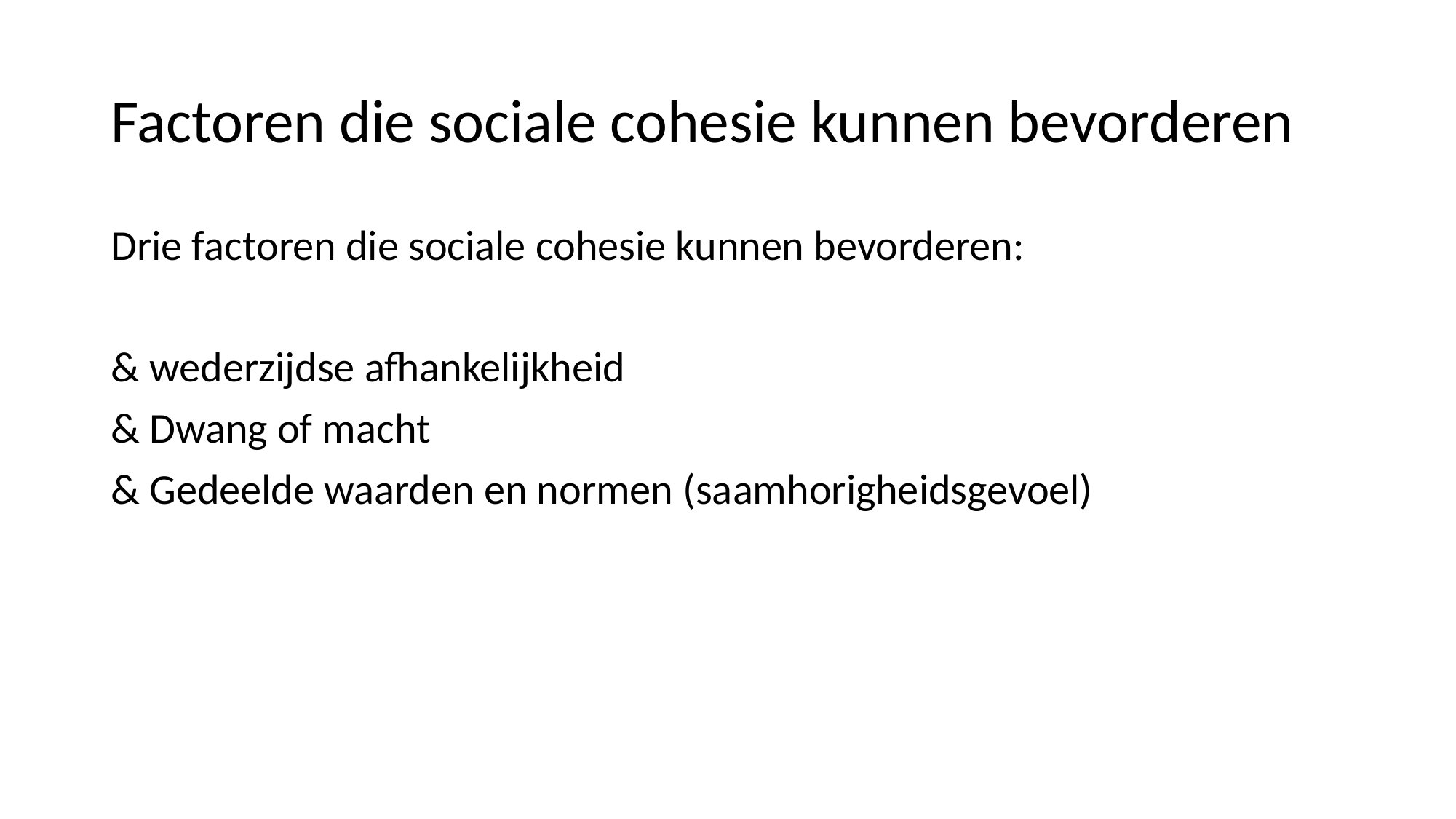

# Factoren die sociale cohesie kunnen bevorderen
Drie factoren die sociale cohesie kunnen bevorderen:

& wederzijdse afhankelijkheid
& Dwang of macht
& Gedeelde waarden en normen (saamhorigheidsgevoel)